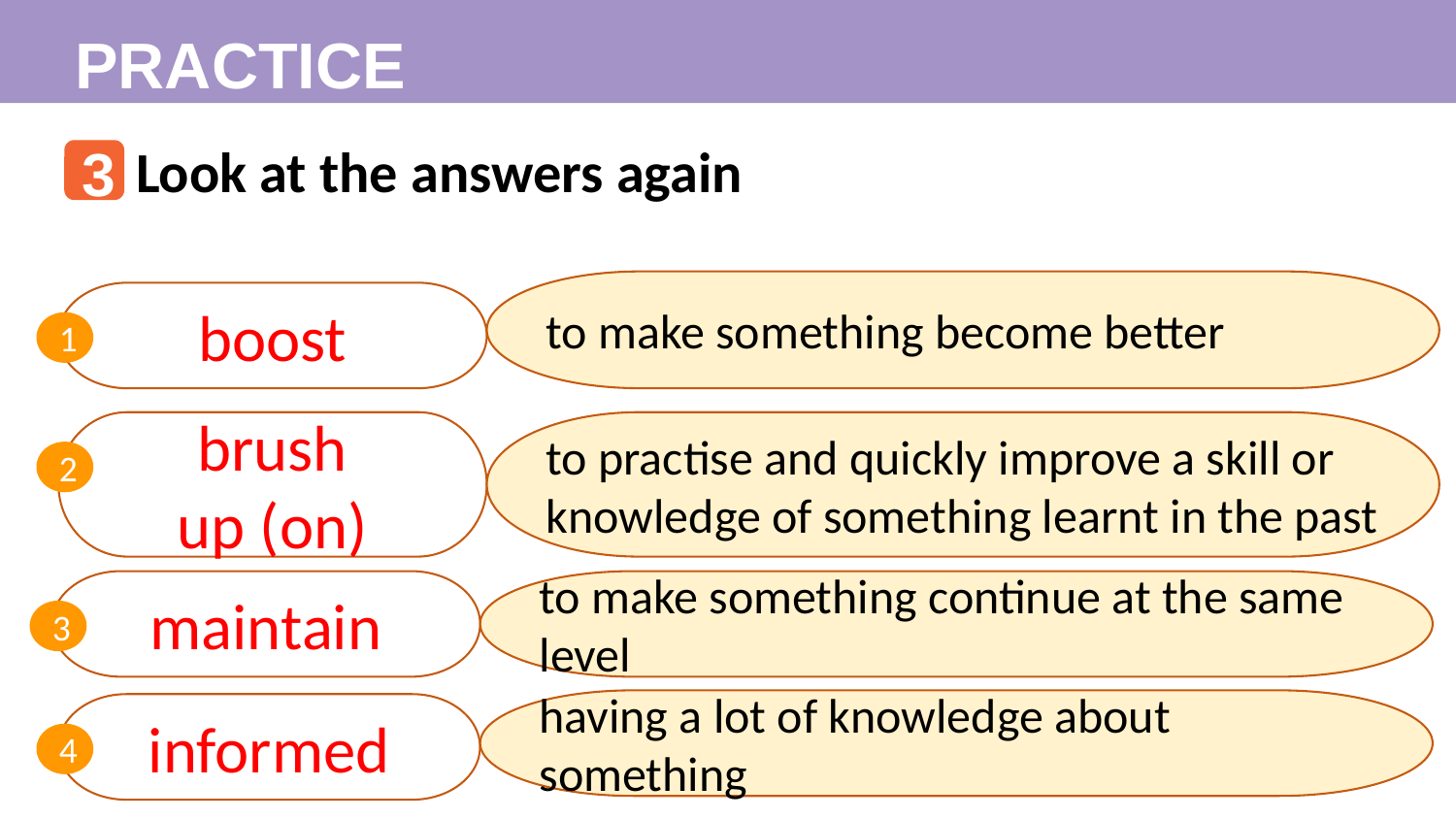

PRACTICE
Look at the answers again
3

to make something become better
boost
1
brush
up (on)
to practise and quickly improve a skill or knowledge of something learnt in the past
2
to make something continue at the same level
maintain
3
having a lot of knowledge about something
informed
4